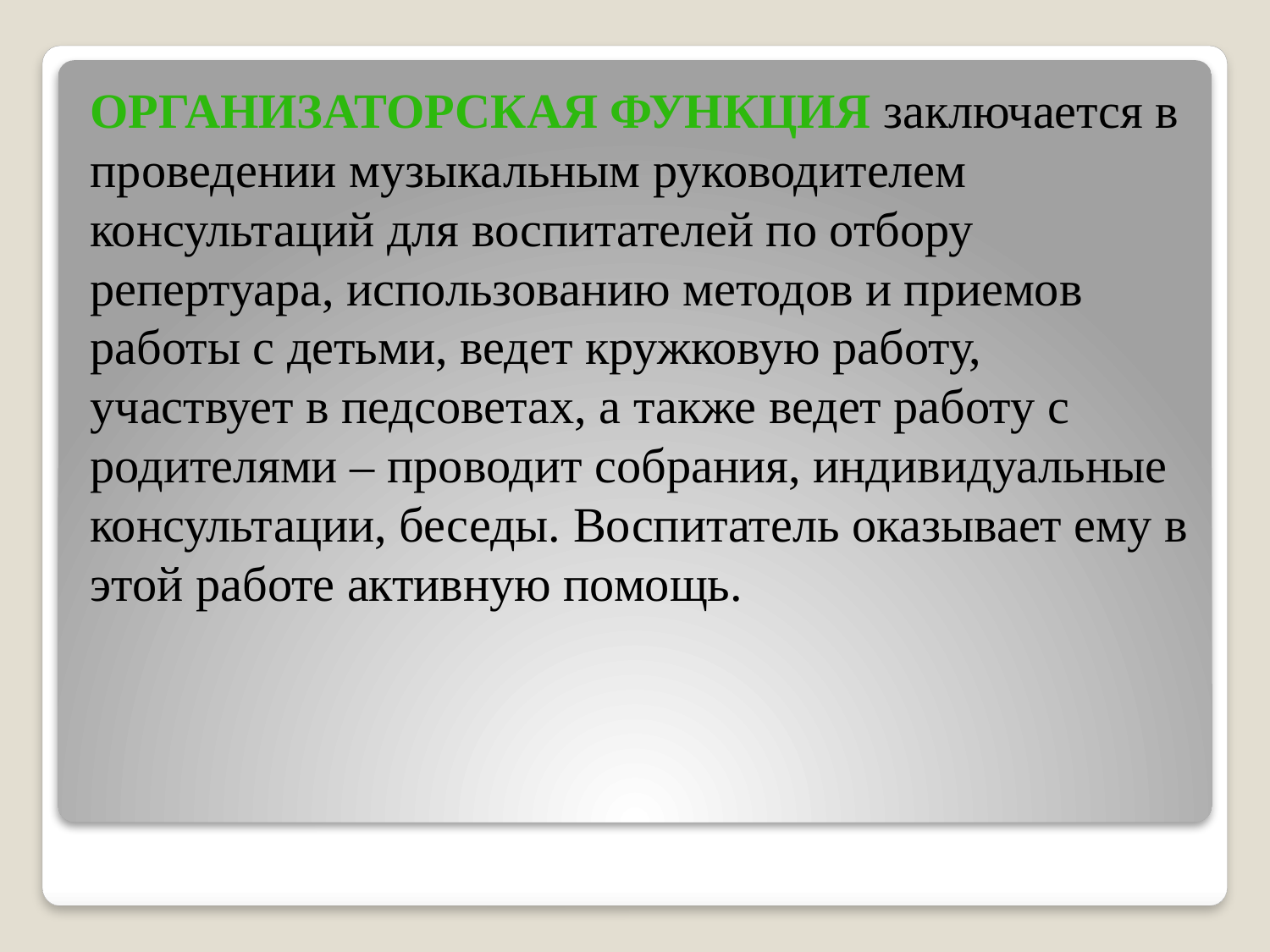

Организаторская функция заключается в проведении музыкальным руководителем консультаций для воспитателей по отбору репертуара, использованию методов и приемов работы с детьми, ведет кружковую работу, участвует в педсоветах, а также ведет работу с родителями – проводит собрания, индивидуальные консультации, беседы. Воспитатель оказывает ему в этой работе активную помощь.